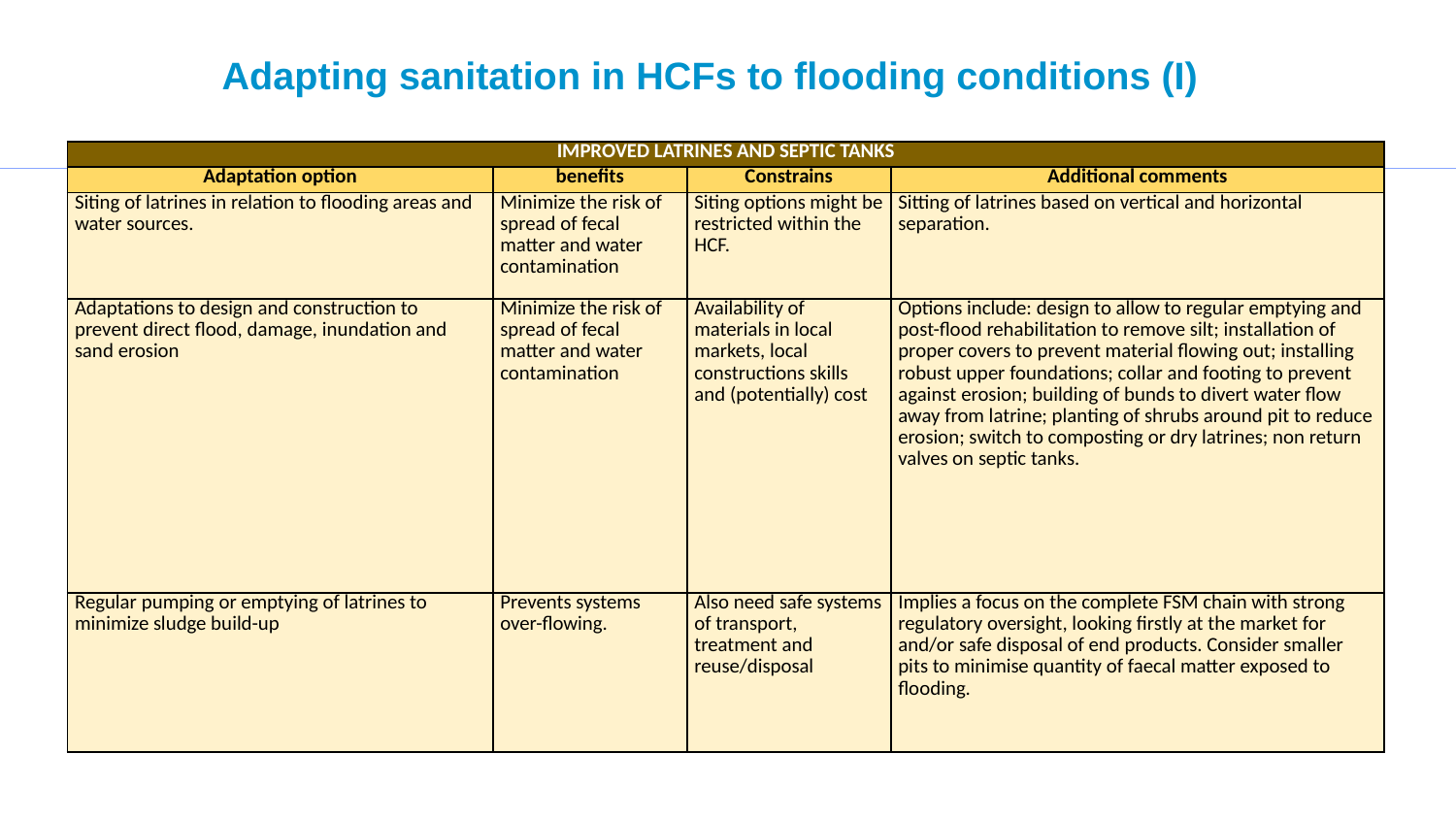

# Adapting sanitation in HCFs to flooding conditions (I)
| IMPROVED LATRINES AND SEPTIC TANKS |  |  |  |
| --- | --- | --- | --- |
| Adaptation option | benefits | Constrains | Additional comments |
| Siting of latrines in relation to flooding areas and water sources. | Minimize the risk of spread of fecal matter and water contamination | Siting options might be restricted within the HCF. | Sitting of latrines based on vertical and horizontal separation. |
| Adaptations to design and construction to prevent direct flood, damage, inundation and sand erosion | Minimize the risk of spread of fecal matter and water contamination | Availability of materials in local markets, local constructions skills and (potentially) cost | Options include: design to allow to regular emptying and post-flood rehabilitation to remove silt; installation of proper covers to prevent material flowing out; installing robust upper foundations; collar and footing to prevent against erosion; building of bunds to divert water flow away from latrine; planting of shrubs around pit to reduce erosion; switch to composting or dry latrines; non return valves on septic tanks. |
| Regular pumping or emptying of latrines to minimize sludge build-up | Prevents systems over-flowing. | Also need safe systems of transport, treatment and reuse/disposal | Implies a focus on the complete FSM chain with strong regulatory oversight, looking firstly at the market for and/or safe disposal of end products. Consider smaller pits to minimise quantity of faecal matter exposed to flooding. |